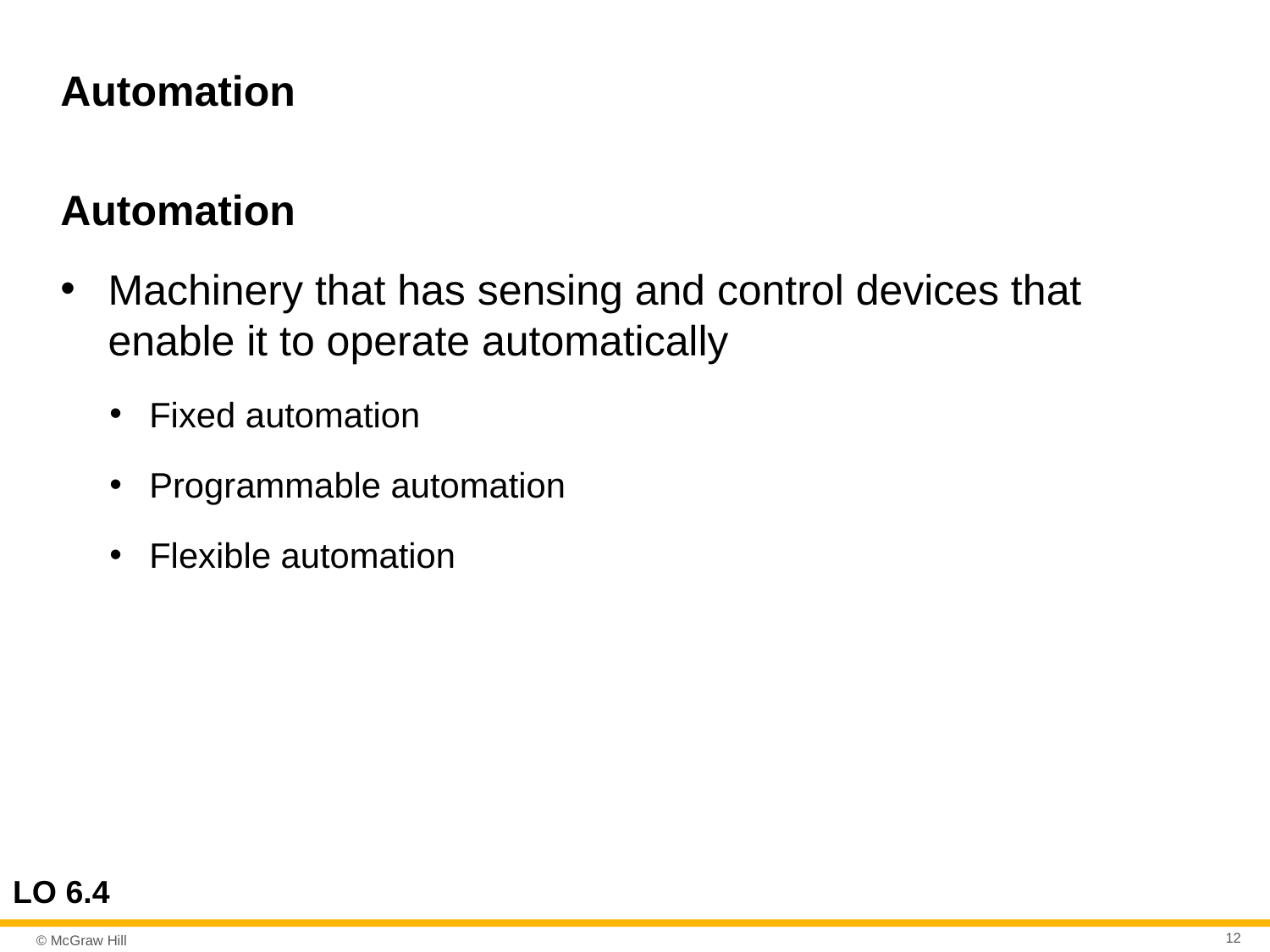

# Automation
Automation
Machinery that has sensing and control devices that enable it to operate automatically
Fixed automation
Programmable automation
Flexible automation
LO 6.4